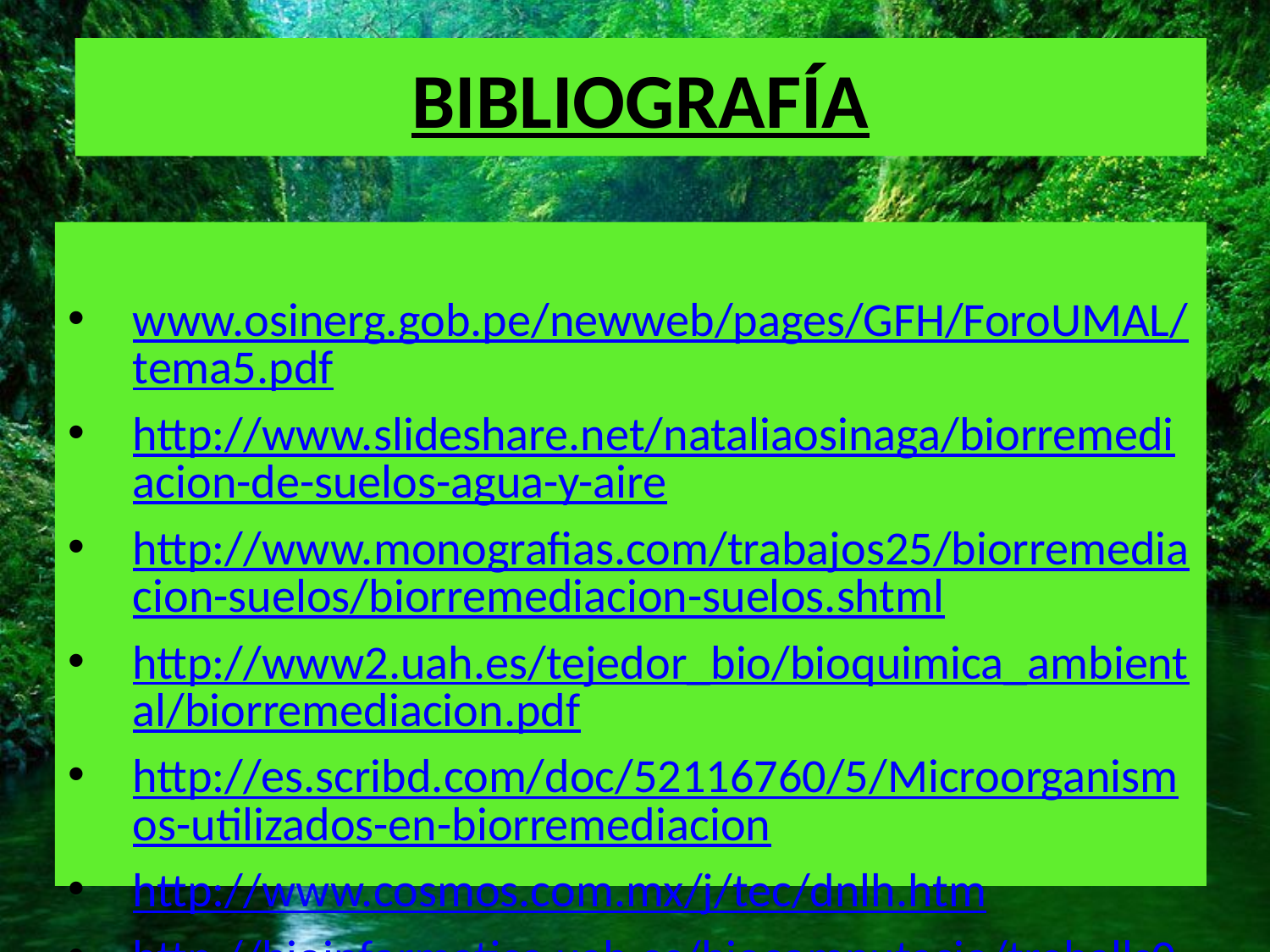

# BIBLIOGRAFÍA

www.osinerg.gob.pe/newweb/pages/GFH/ForoUMAL/tema5.pdf
http://www.slideshare.net/nataliaosinaga/biorremediacion-de-suelos-agua-y-aire
http://www.monografias.com/trabajos25/biorremediacion-suelos/biorremediacion-suelos.shtml
http://www2.uah.es/tejedor_bio/bioquimica_ambiental/biorremediacion.pdf
http://es.scribd.com/doc/52116760/5/Microorganismos-utilizados-en-biorremediacion
http://www.cosmos.com.mx/j/tec/dnlh.htm
http://bioinformatica.uab.es/biocomputacio/treballs02-03/rburgos/dades/aplicaciones_actuales.htm
http://oa.upm.es/3369/2/TORRES_ART_2004_03.pdf
http://www2.uah.es/tejedor_bio/bioquimica_ambiental/biorremediacion.pdf